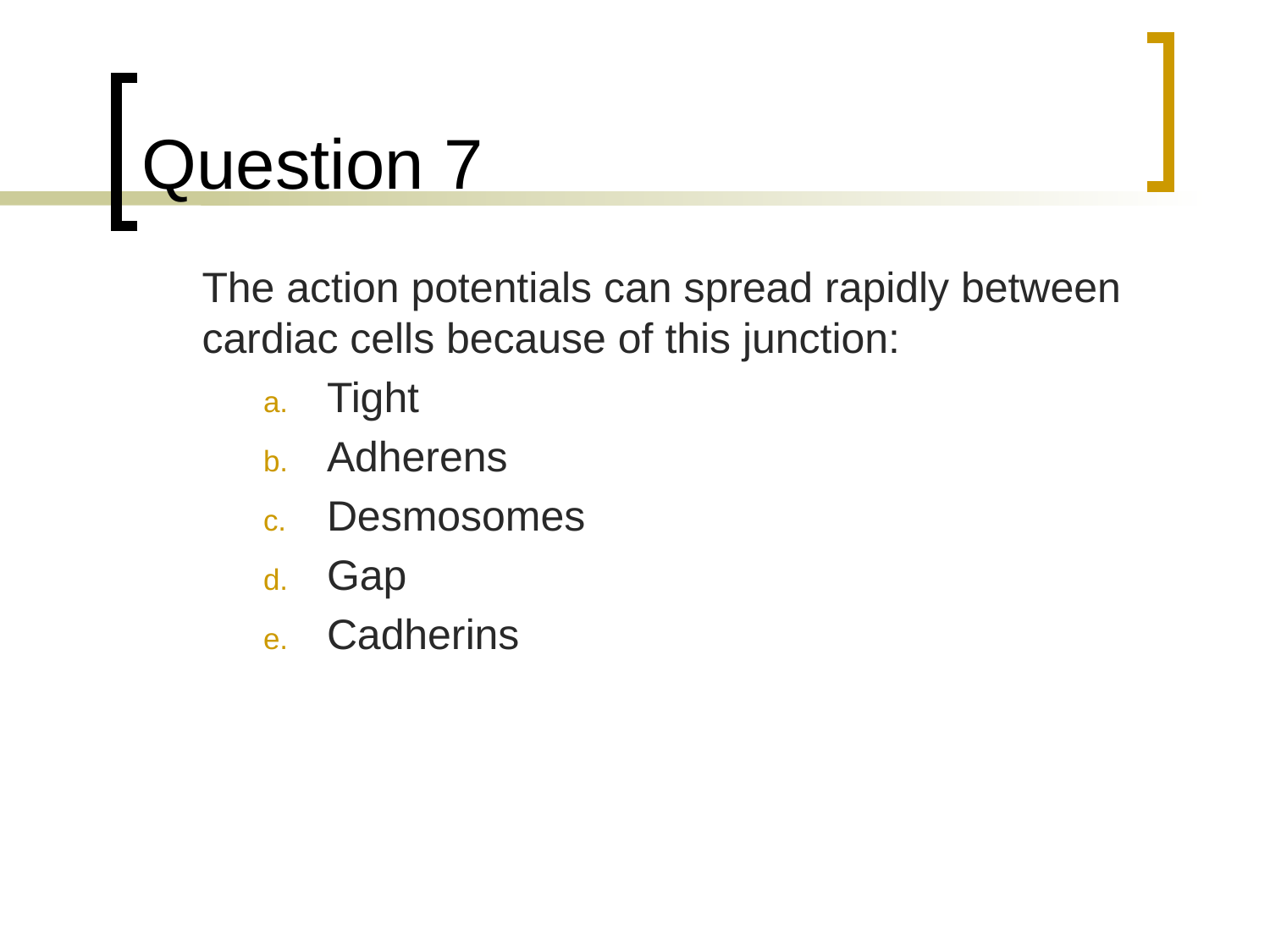

# Question 7
	The action potentials can spread rapidly between cardiac cells because of this junction:
Tight
Adherens
Desmosomes
Gap
Cadherins